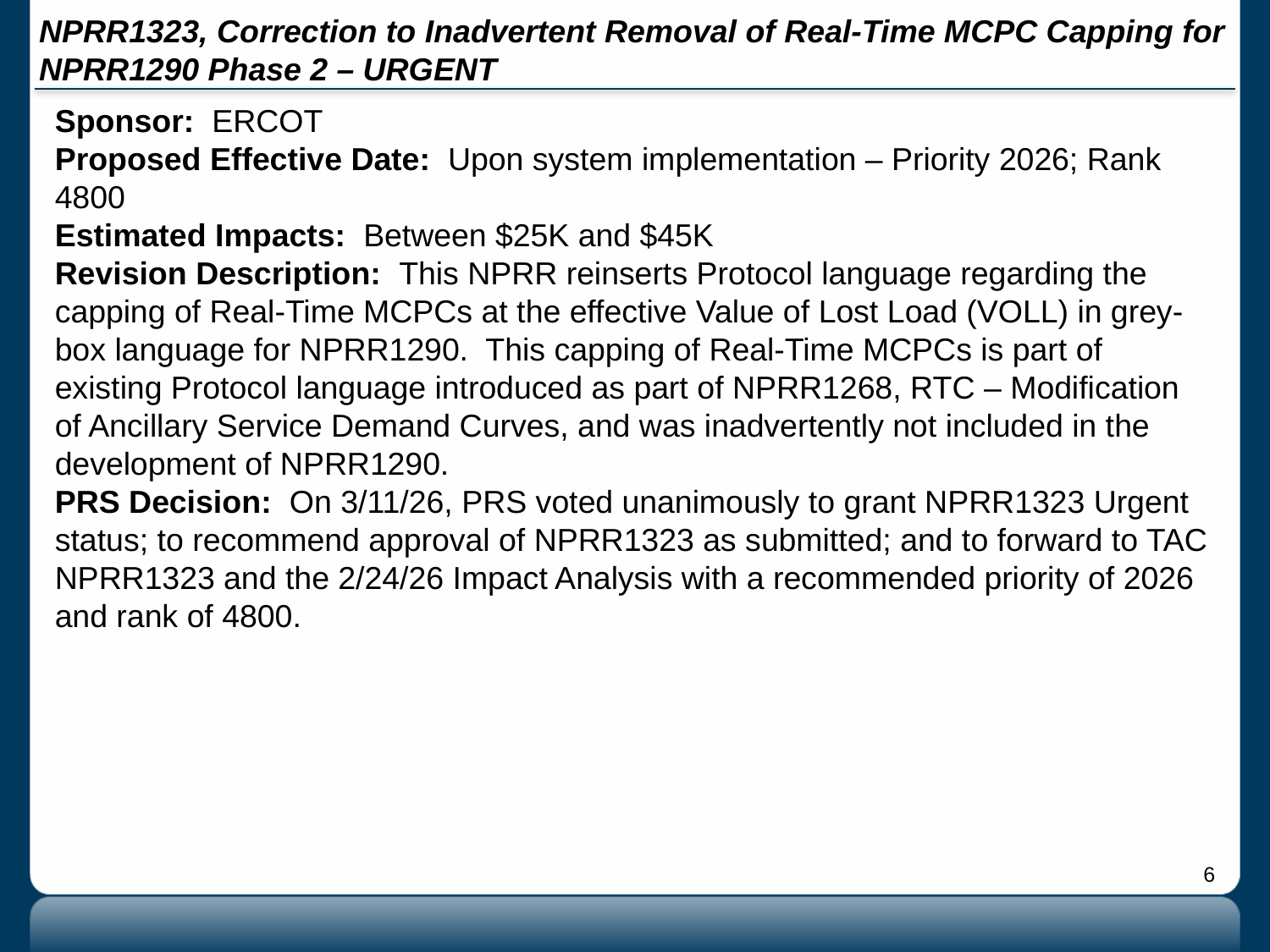

# NPRR1323, Correction to Inadvertent Removal of Real-Time MCPC Capping for NPRR1290 Phase 2 – URGENT
Sponsor:  ERCOT
Proposed Effective Date:  Upon system implementation – Priority 2026; Rank 4800
Estimated Impacts:  Between $25K and $45K
Revision Description:  This NPRR reinserts Protocol language regarding the capping of Real-Time MCPCs at the effective Value of Lost Load (VOLL) in grey-box language for NPRR1290.  This capping of Real-Time MCPCs is part of existing Protocol language introduced as part of NPRR1268, RTC – Modification of Ancillary Service Demand Curves, and was inadvertently not included in the development of NPRR1290.
PRS Decision:  On 3/11/26, PRS voted unanimously to grant NPRR1323 Urgent status; to recommend approval of NPRR1323 as submitted; and to forward to TAC NPRR1323 and the 2/24/26 Impact Analysis with a recommended priority of 2026 and rank of 4800.